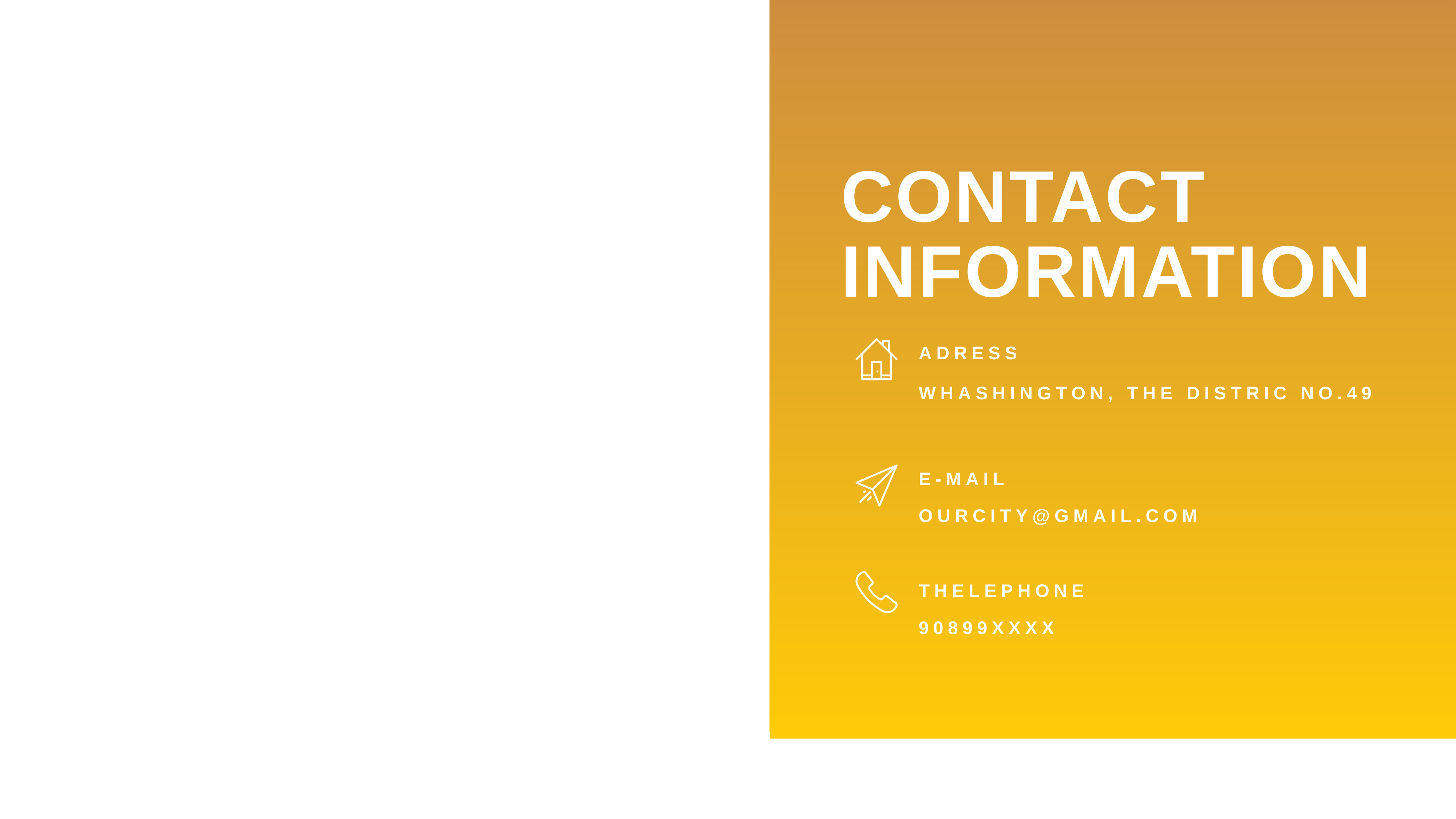

CONTACT
INFORMATION

ADRESS
WHASHINGTON, THE DISTRIC NO.49

E-MAIL
OURCITY@GMAIL.COM

THELEPHONE
90899XXXX